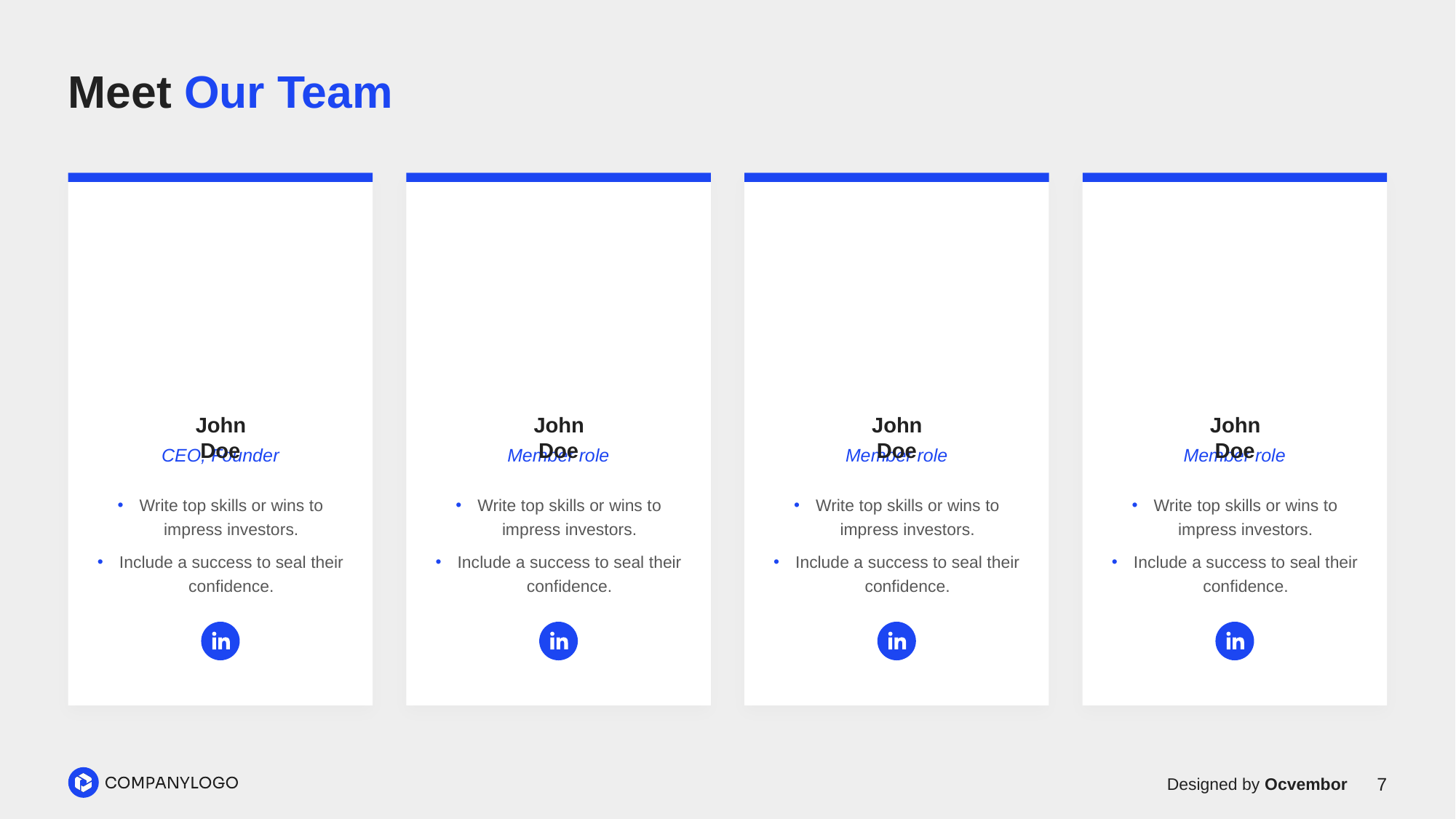

# Meet Our Team

John Doe
John Doe
John Doe
John Doe
CEO, Founder
Member role
Member role
Member role
Write top skills or wins to impress investors.
Include a success to seal their confidence.
Write top skills or wins to impress investors.
Include a success to seal their confidence.
Write top skills or wins to impress investors.
Include a success to seal their confidence.
Write top skills or wins to impress investors.
Include a success to seal their confidence.